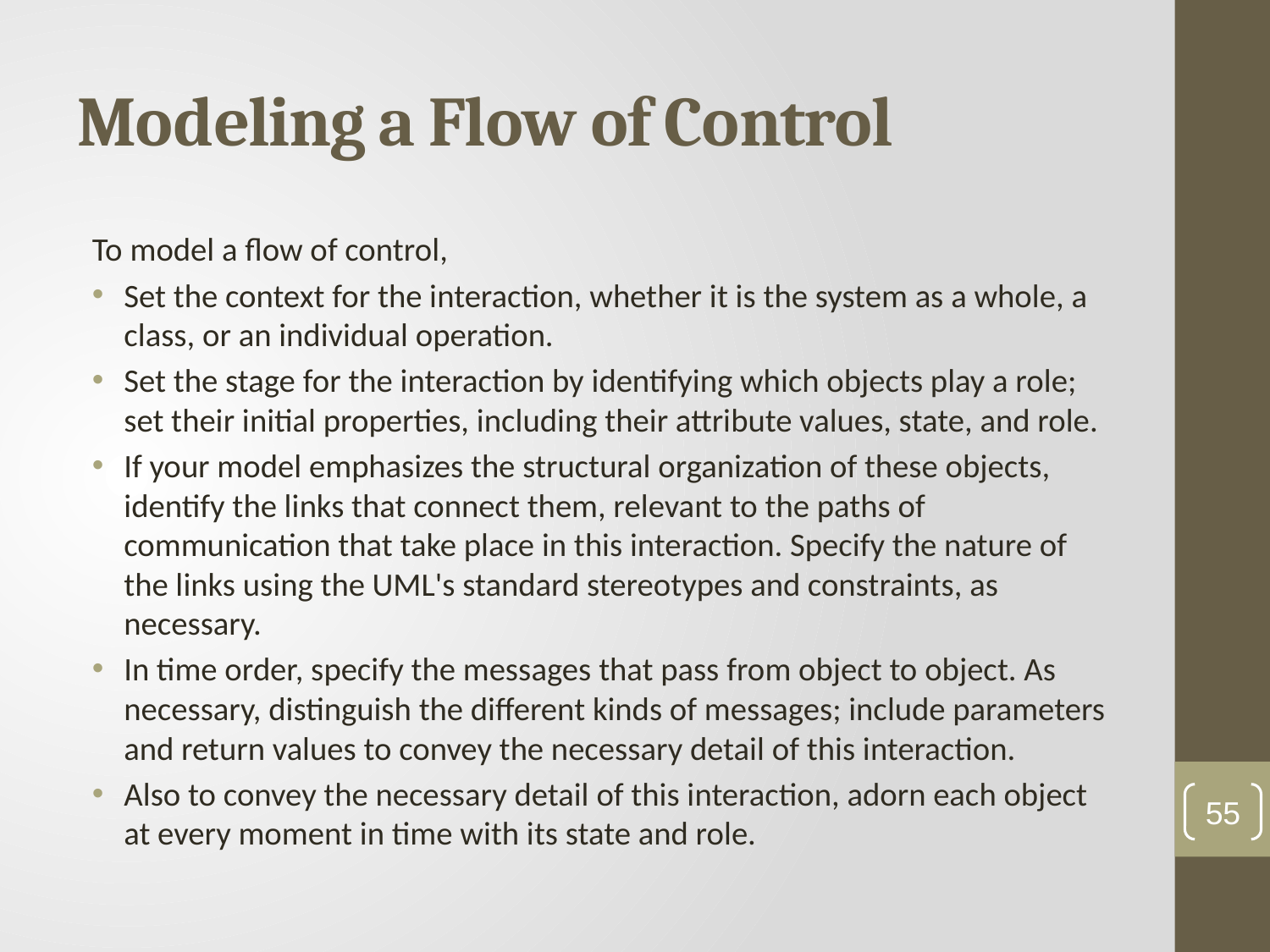

# Modeling a Flow of Control
To model a flow of control,
Set the context for the interaction, whether it is the system as a whole, a class, or an individual operation.
Set the stage for the interaction by identifying which objects play a role; set their initial properties, including their attribute values, state, and role.
If your model emphasizes the structural organization of these objects, identify the links that connect them, relevant to the paths of communication that take place in this interaction. Specify the nature of the links using the UML's standard stereotypes and constraints, as necessary.
In time order, specify the messages that pass from object to object. As necessary, distinguish the different kinds of messages; include parameters and return values to convey the necessary detail of this interaction.
Also to convey the necessary detail of this interaction, adorn each object at every moment in time with its state and role.
55